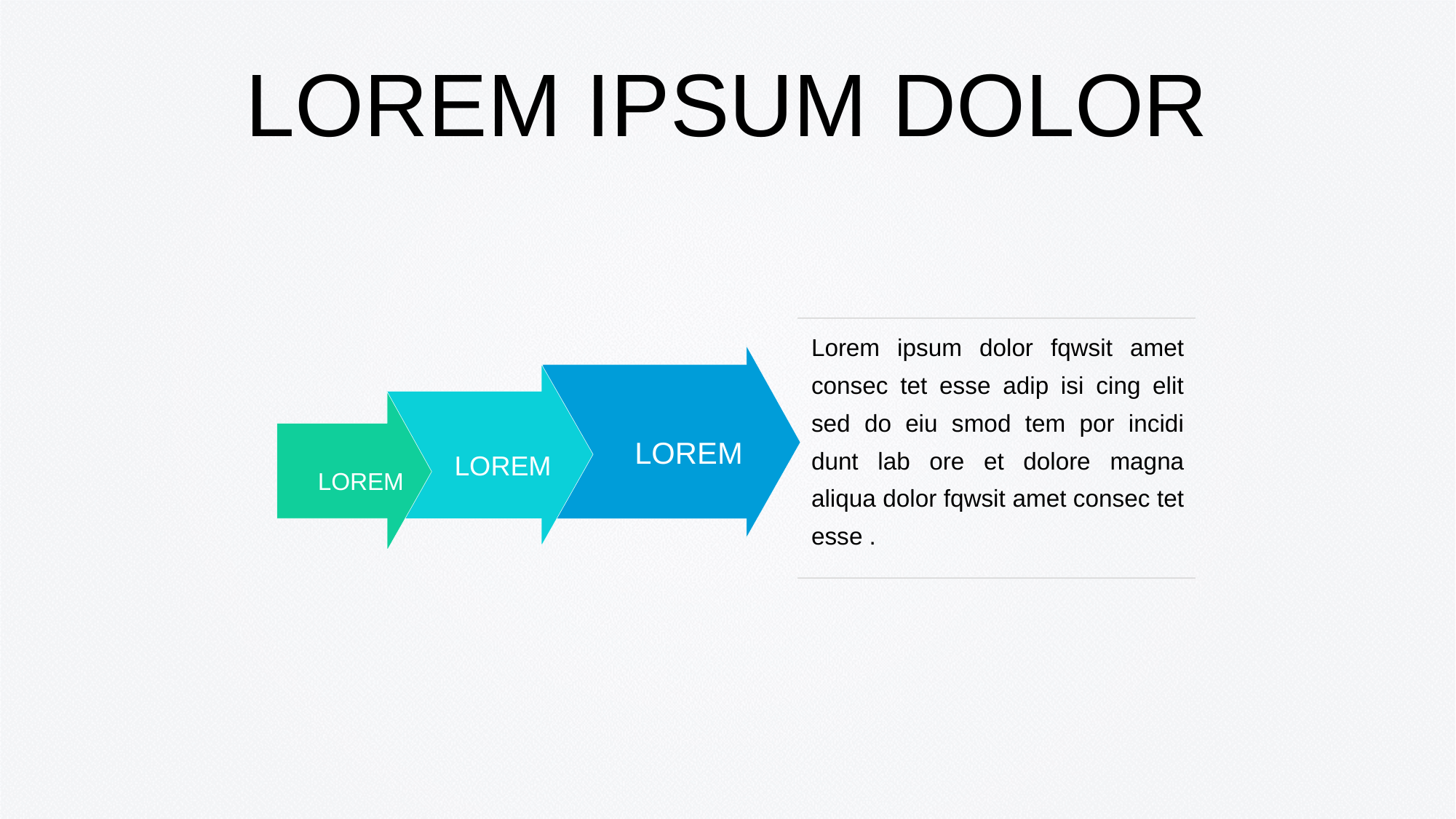

# LOREM IPSUM DOLOR
Lorem ipsum dolor fqwsit amet consec tet esse adip isi cing elit sed do eiu smod tem por incidi dunt lab ore et dolore magna aliqua dolor fqwsit amet consec tet esse .
LOREM
LOREM
LOREM